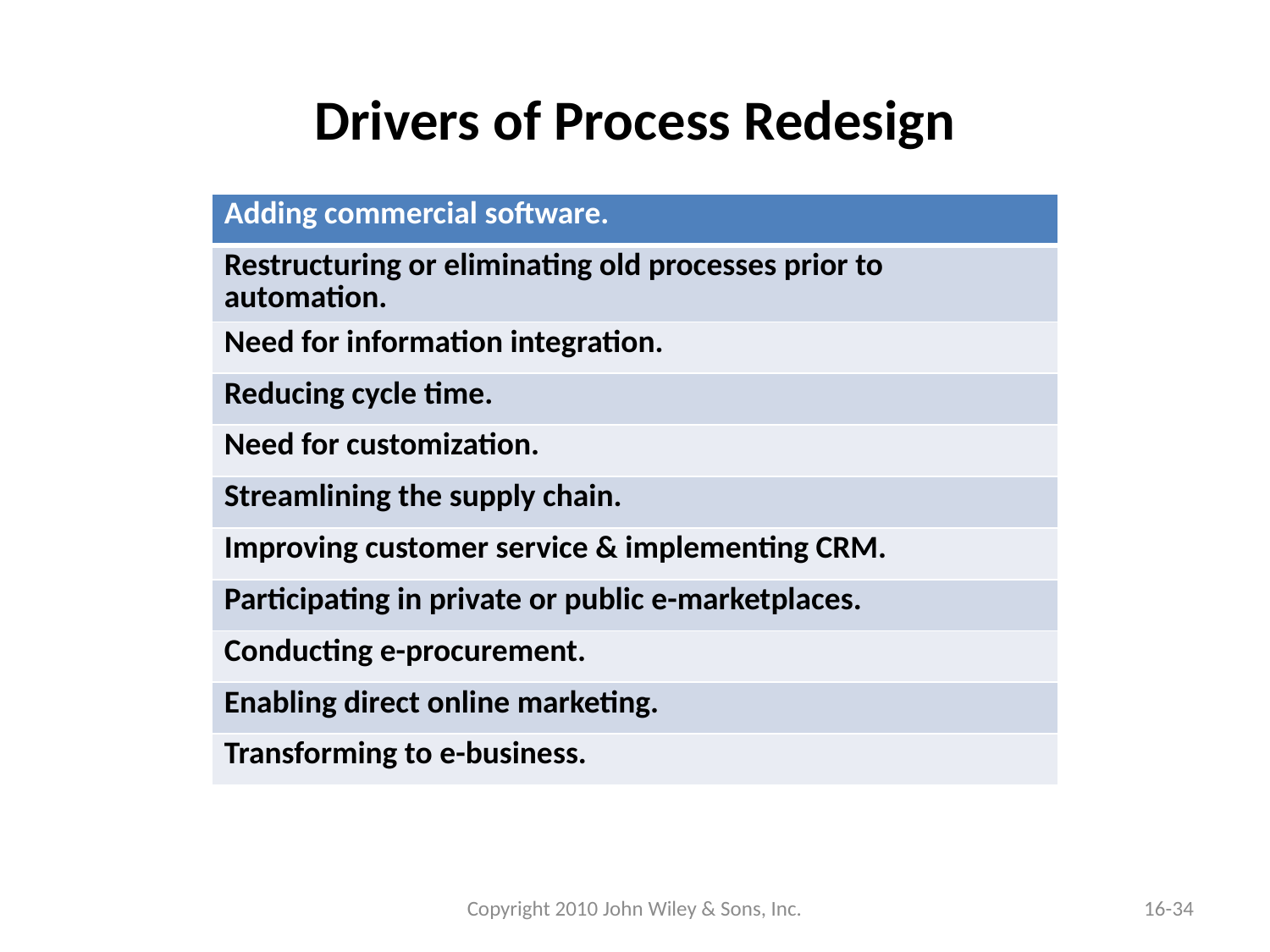

# Drivers of Process Redesign
| Adding commercial software. |
| --- |
| Restructuring or eliminating old processes prior to automation. |
| Need for information integration. |
| Reducing cycle time. |
| Need for customization. |
| Streamlining the supply chain. |
| Improving customer service & implementing CRM. |
| Participating in private or public e-marketplaces. |
| Conducting e-procurement. |
| Enabling direct online marketing. |
| Transforming to e-business. |
Copyright 2010 John Wiley & Sons, Inc.
16-34